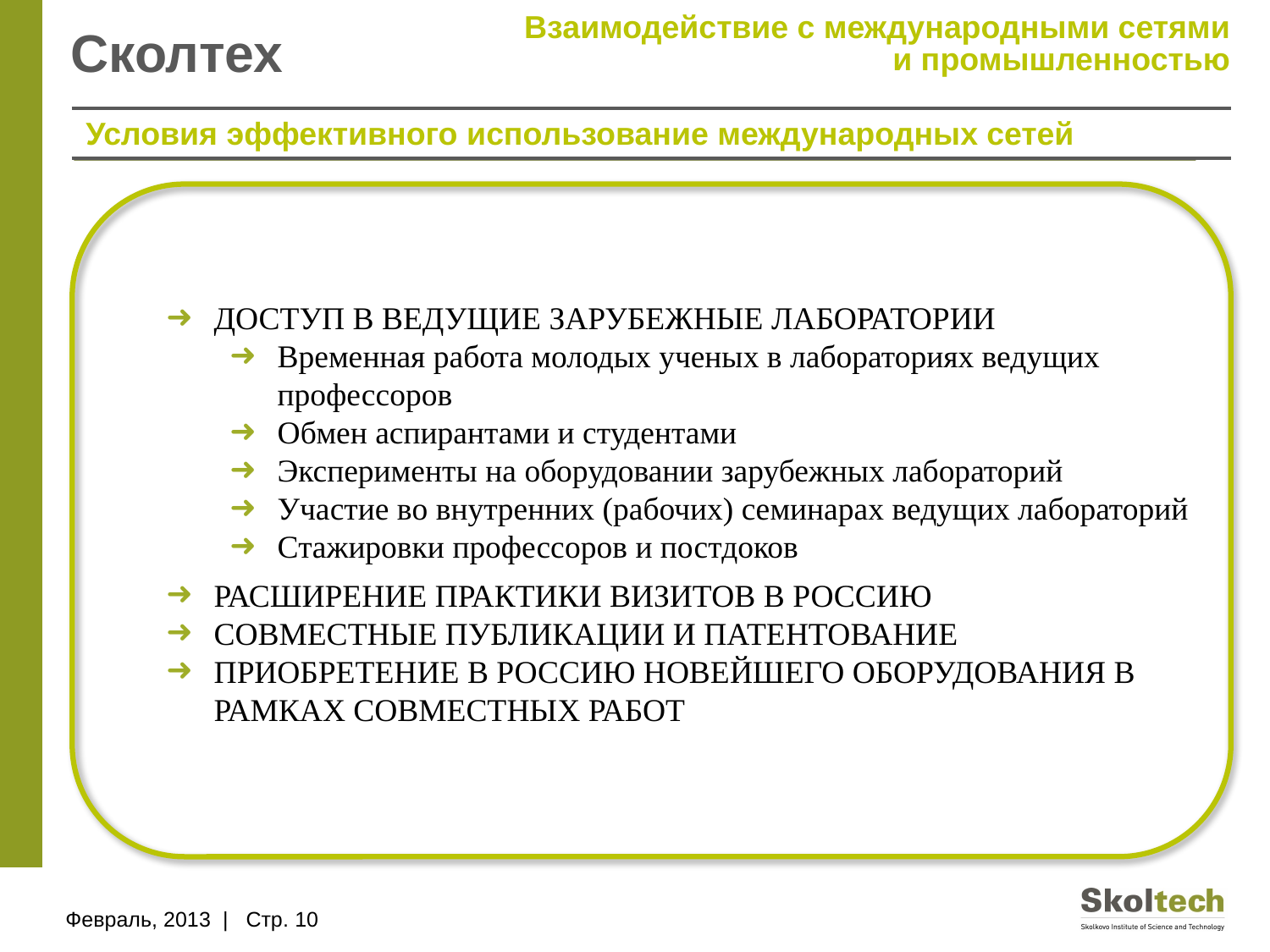

Взаимодействие с международными сетями
 и промышленностью

# Сколтех
 Условия эффективного использование международных сетей

ДОСТУП В ВЕДУЩИЕ ЗАРУБЕЖНЫЕ ЛАБОРАТОРИИ
Временная работа молодых ученых в лабораториях ведущих профессоров
Обмен аспирантами и студентами
Эксперименты на оборудовании зарубежных лабораторий
Участие во внутренних (рабочих) семинарах ведущих лабораторий
Стажировки профессоров и постдоков

РАСШИРЕНИЕ ПРАКТИКИ ВИЗИТОВ В РОССИЮ
СОВМЕСТНЫЕ ПУБЛИКАЦИИ И ПАТЕНТОВАНИЕ
ПРИОБРЕТЕНИЕ В РОССИЮ НОВЕЙШЕГО ОБОРУДОВАНИЯ В РАМКАХ СОВМЕСТНЫХ РАБОТ
Февраль, 2013  |   Стр. 10